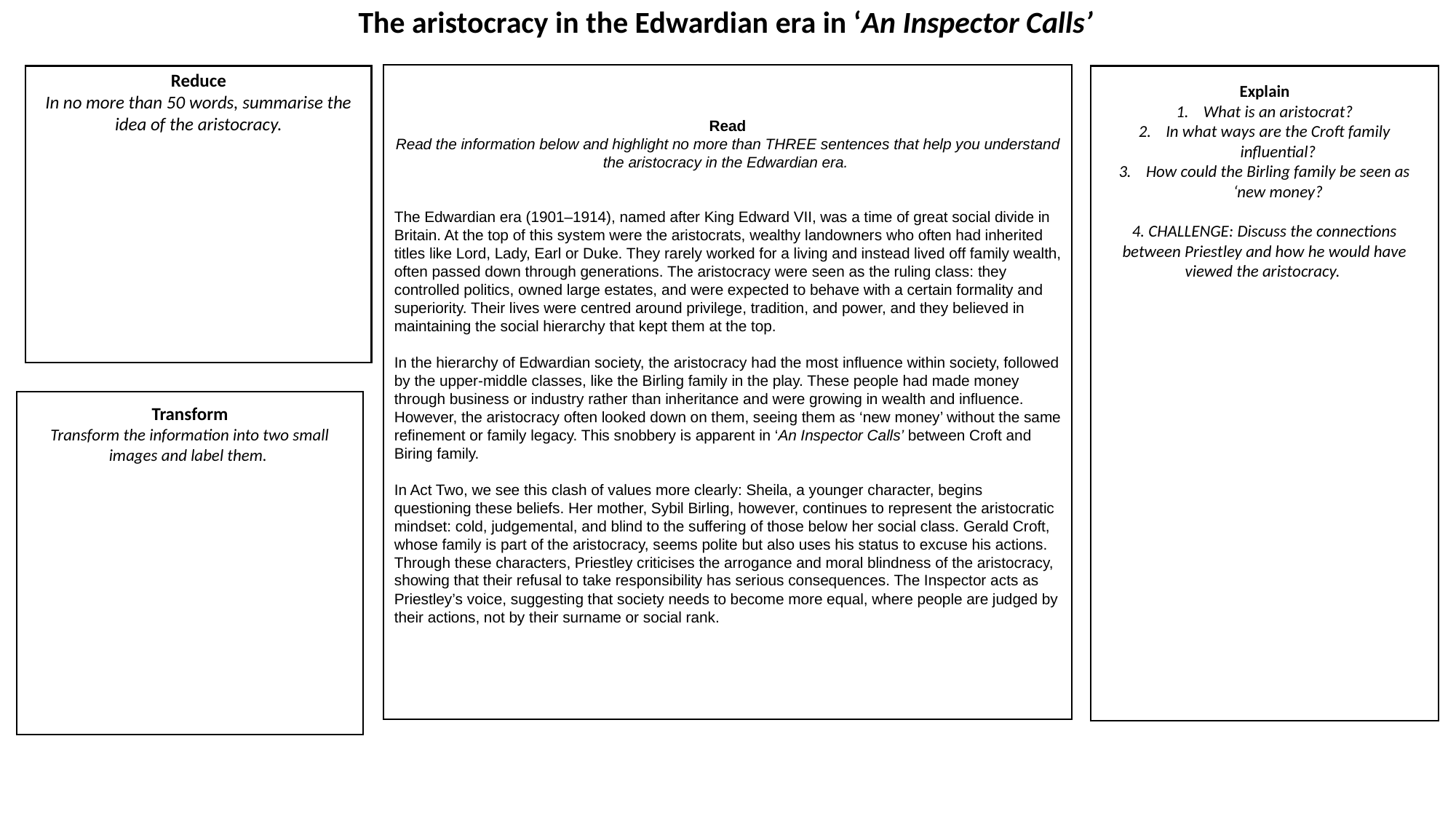

The aristocracy in the Edwardian era in ‘An Inspector Calls’

Read
Read the information below and highlight no more than THREE sentences that help you understand the aristocracy in the Edwardian era.

The Edwardian era (1901–1914), named after King Edward VII, was a time of great social divide in Britain. At the top of this system were the aristocrats, wealthy landowners who often had inherited titles like Lord, Lady, Earl or Duke. They rarely worked for a living and instead lived off family wealth, often passed down through generations. The aristocracy were seen as the ruling class: they controlled politics, owned large estates, and were expected to behave with a certain formality and superiority. Their lives were centred around privilege, tradition, and power, and they believed in maintaining the social hierarchy that kept them at the top.

In the hierarchy of Edwardian society, the aristocracy had the most influence within society, followed by the upper-middle classes, like the Birling family in the play. These people had made money through business or industry rather than inheritance and were growing in wealth and influence. However, the aristocracy often looked down on them, seeing them as ‘new money’ without the same refinement or family legacy. This snobbery is apparent in ‘An Inspector Calls’ between Croft and Biring family.

In Act Two, we see this clash of values more clearly: Sheila, a younger character, begins questioning these beliefs. Her mother, Sybil Birling, however, continues to represent the aristocratic mindset: cold, judgemental, and blind to the suffering of those below her social class. Gerald Croft, whose family is part of the aristocracy, seems polite but also uses his status to excuse his actions. Through these characters, Priestley criticises the arrogance and moral blindness of the aristocracy, showing that their refusal to take responsibility has serious consequences. The Inspector acts as Priestley’s voice, suggesting that society needs to become more equal, where people are judged by their actions, not by their surname or social rank.

Reduce
In no more than 50 words, summarise the idea of the aristocracy.

Explain
What is an aristocrat?
In what ways are the Croft family influential?
How could the Birling family be seen as ‘new money?

4. CHALLENGE: Discuss the connections between Priestley and how he would have viewed the aristocracy.

Transform
Transform the information into two small images and label them.